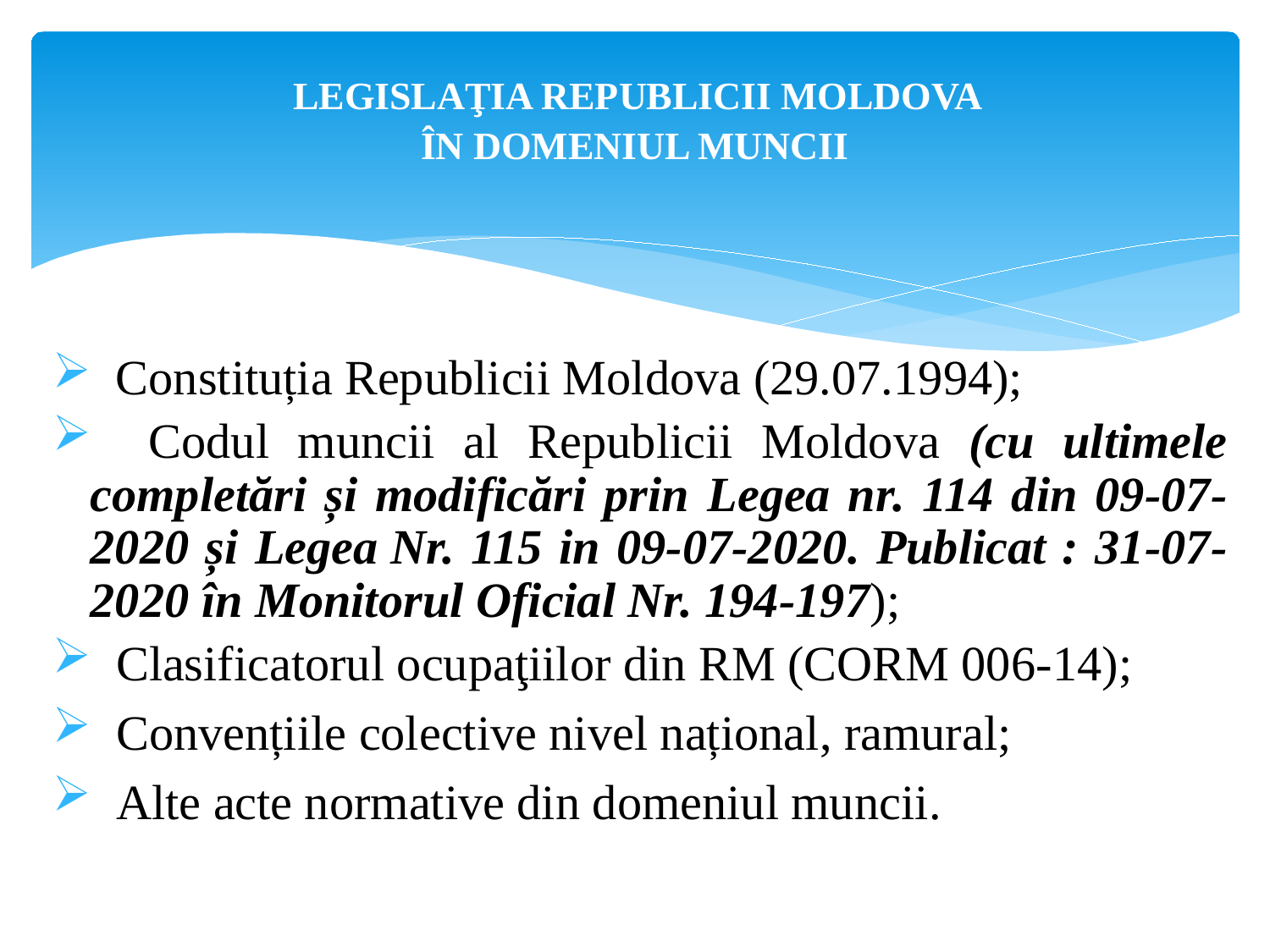

# LEGISLAŢIA REPUBLICII MOLDOVA ÎN DOMENIUL MUNCII
Constituția Republicii Moldova (29.07.1994);
  Codul muncii al Republicii Moldova (cu ultimele completări și modificări prin Legea nr. 114 din 09-07-2020 și Legea Nr. 115 in 09-07-2020. Publicat : 31-07-2020 în Monitorul Oficial Nr. 194-197);
  Clasificatorul ocupaţiilor din RM (CORM 006-14);
  Convențiile colective nivel național, ramural;
  Alte acte normative din domeniul muncii.